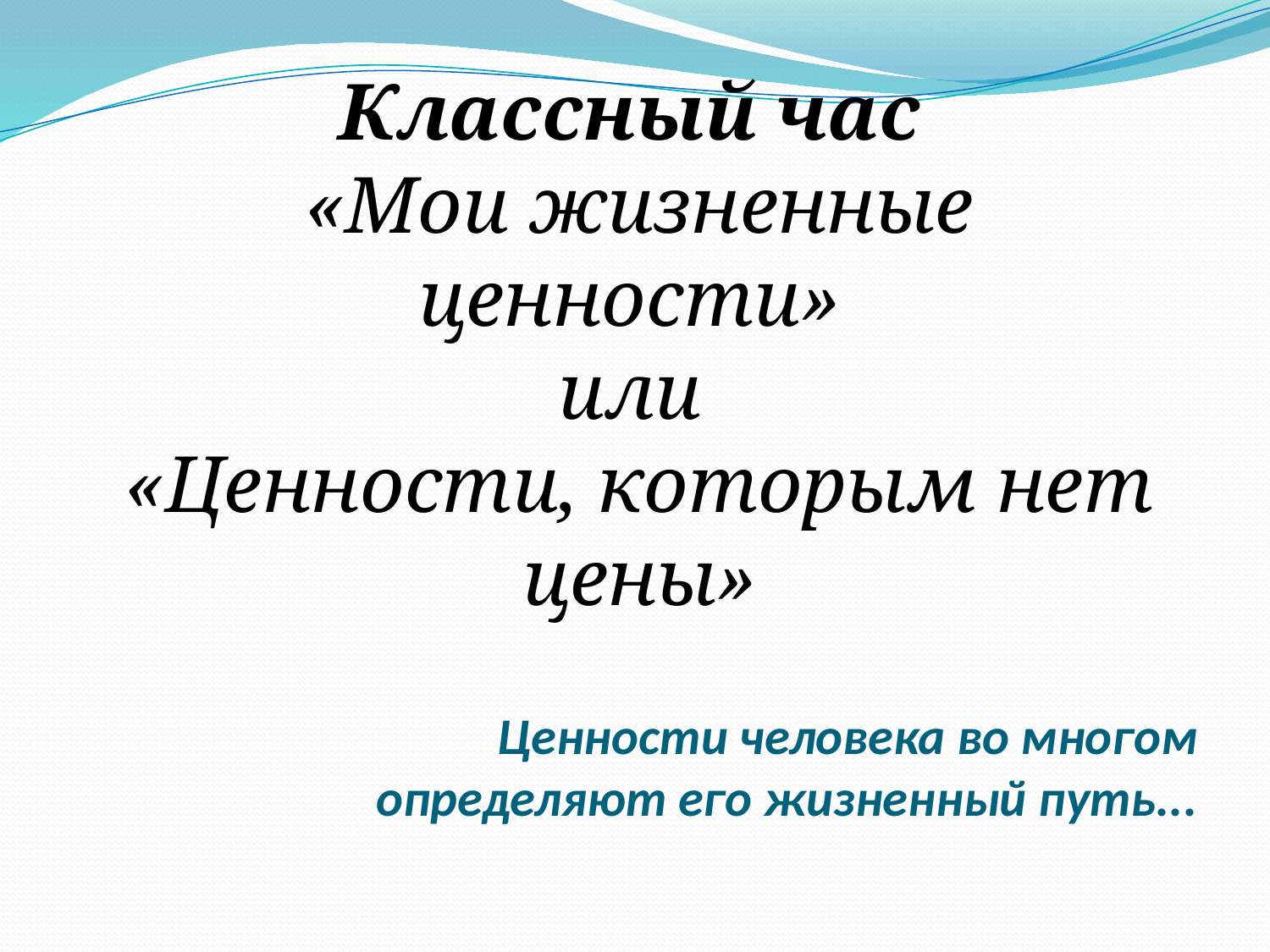

Классный час
«Мои жизненные ценности»
или
«Ценности, которым нет цены»
# Ценности человека во многом определяют его жизненный путь...